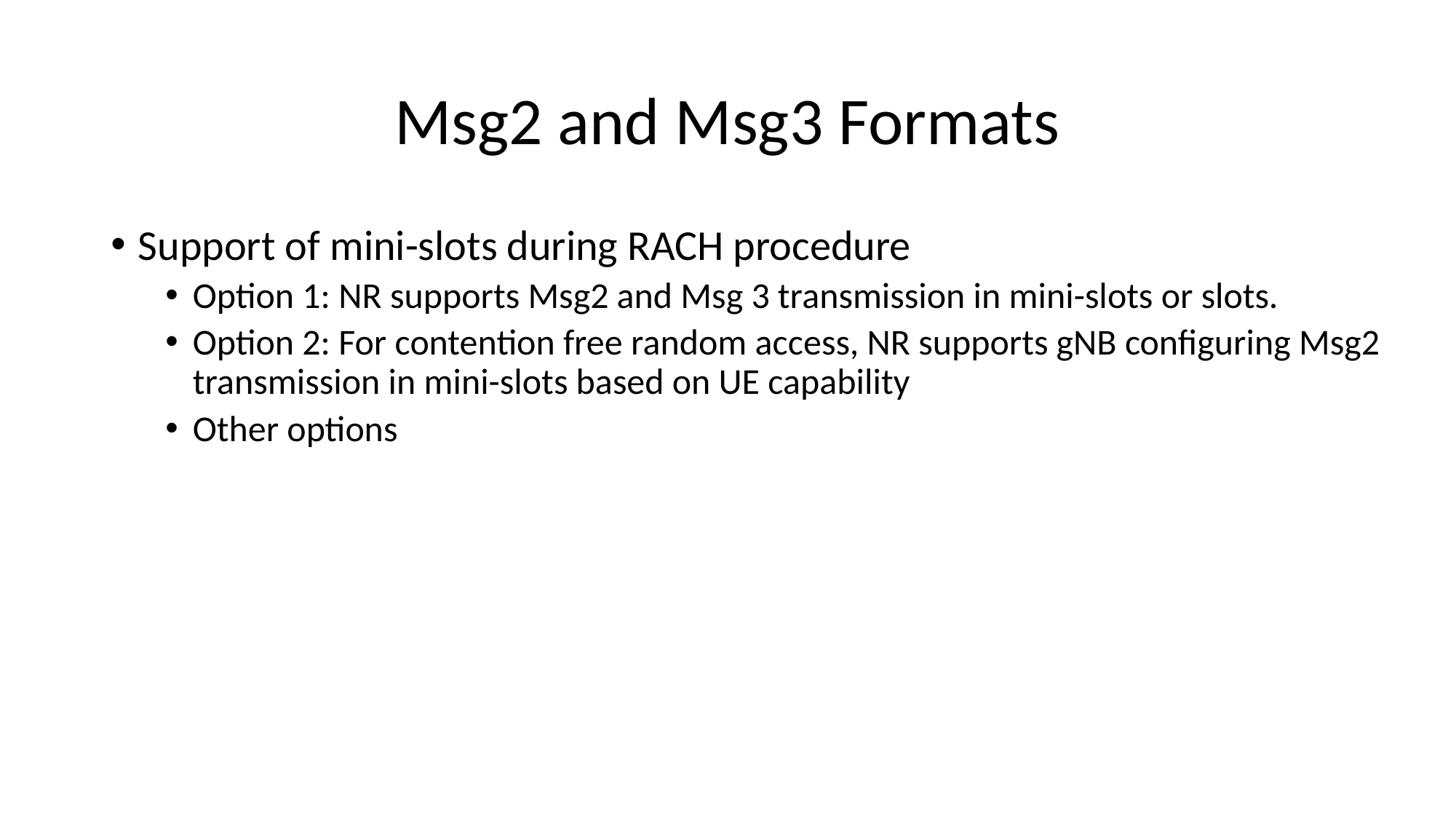

# Msg2 and Msg3 Formats
Support of mini-slots during RACH procedure
Option 1: NR supports Msg2 and Msg 3 transmission in mini-slots or slots.
Option 2: For contention free random access, NR supports gNB configuring Msg2 transmission in mini-slots based on UE capability
Other options